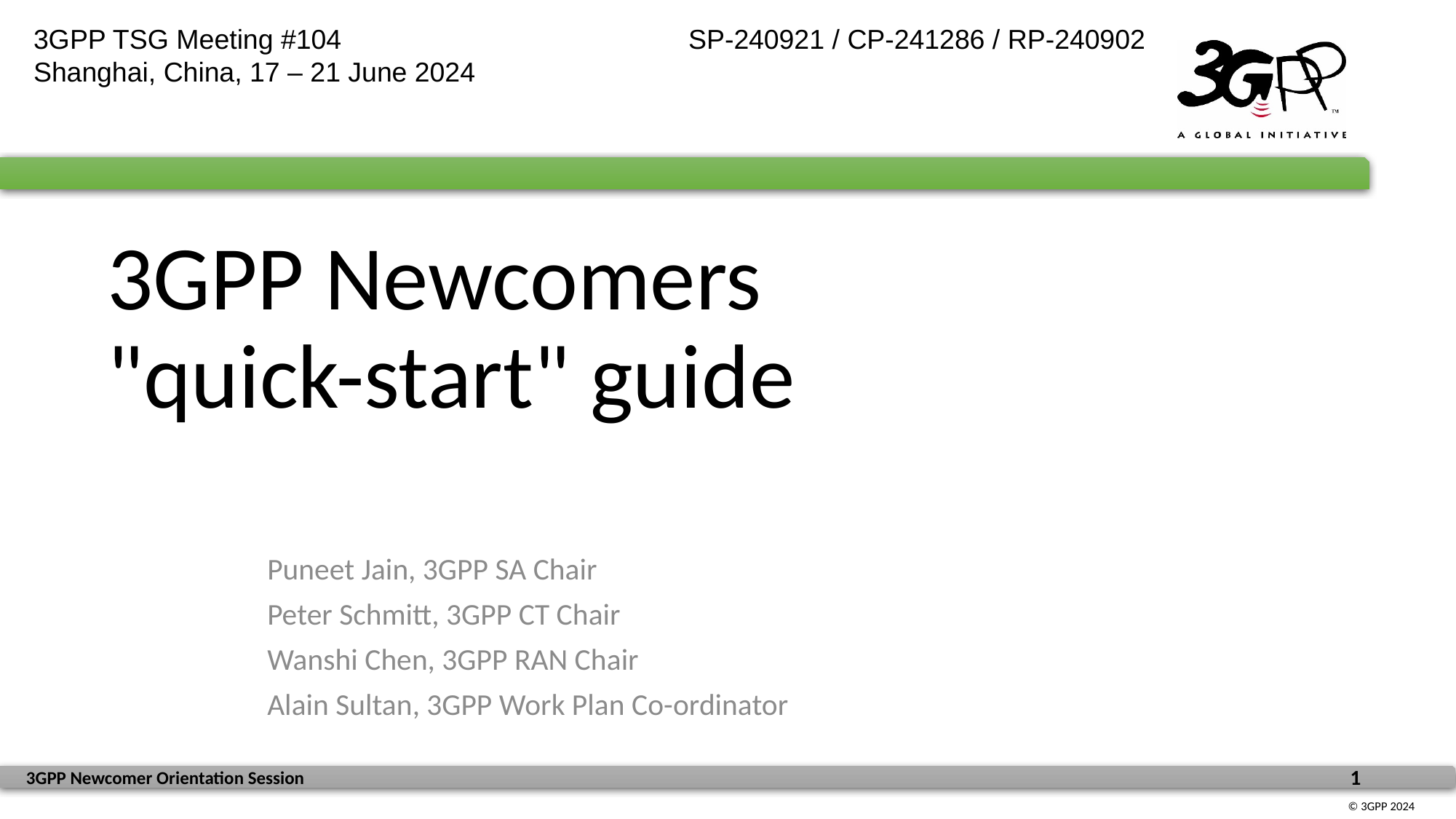

3GPP TSG Meeting #104				SP-240921 / CP-241286 / RP-240902
Shanghai, China, 17 – 21 June 2024
# 3GPP Newcomers "quick-start" guide
Puneet Jain, 3GPP SA Chair
Peter Schmitt, 3GPP CT Chair
Wanshi Chen, 3GPP RAN Chair
Alain Sultan, 3GPP Work Plan Co-ordinator